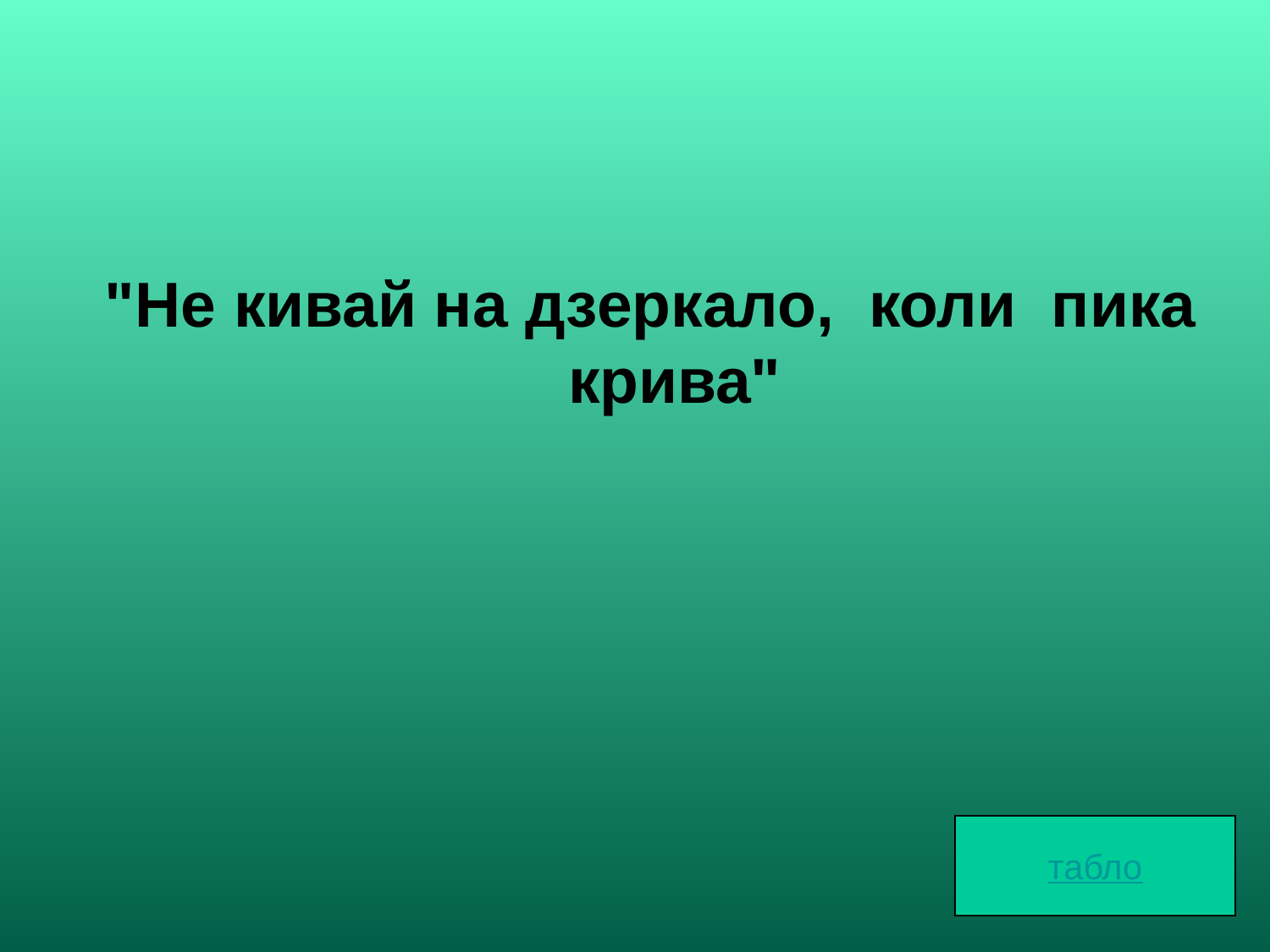

"Не кивай на дзеркало,  коли  пика крива"
табло